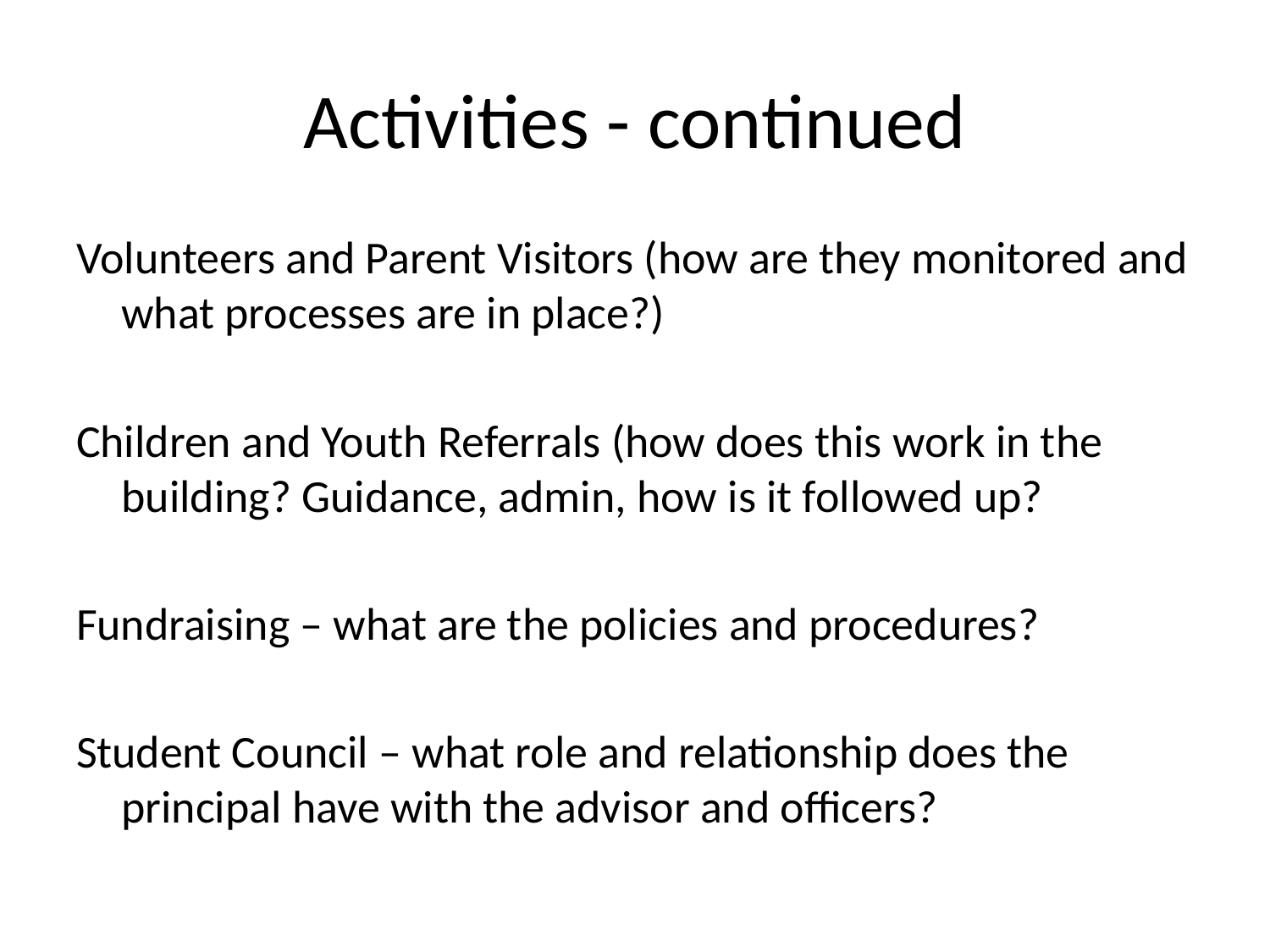

# Activities - continued
Volunteers and Parent Visitors (how are they monitored and what processes are in place?)

Children and Youth Referrals (how does this work in the building? Guidance, admin, how is it followed up?

Fundraising – what are the policies and procedures?

Student Council – what role and relationship does the principal have with the advisor and officers?